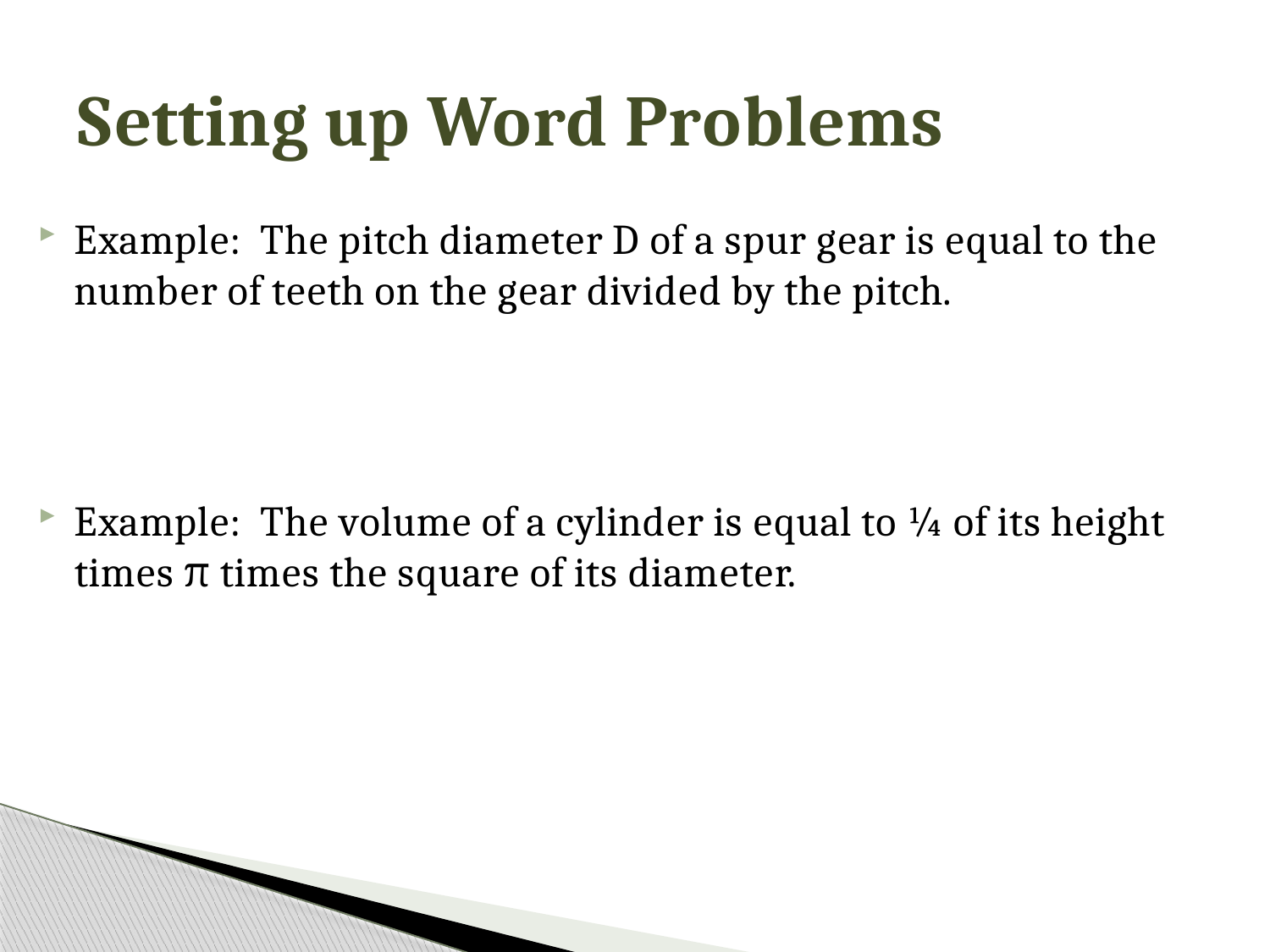

# Setting up Word Problems
Example:  The pitch diameter D of a spur gear is equal to the number of teeth on the gear divided by the pitch.

Example:  The volume of a cylinder is equal to ¼ of its height times π times the square of its diameter.